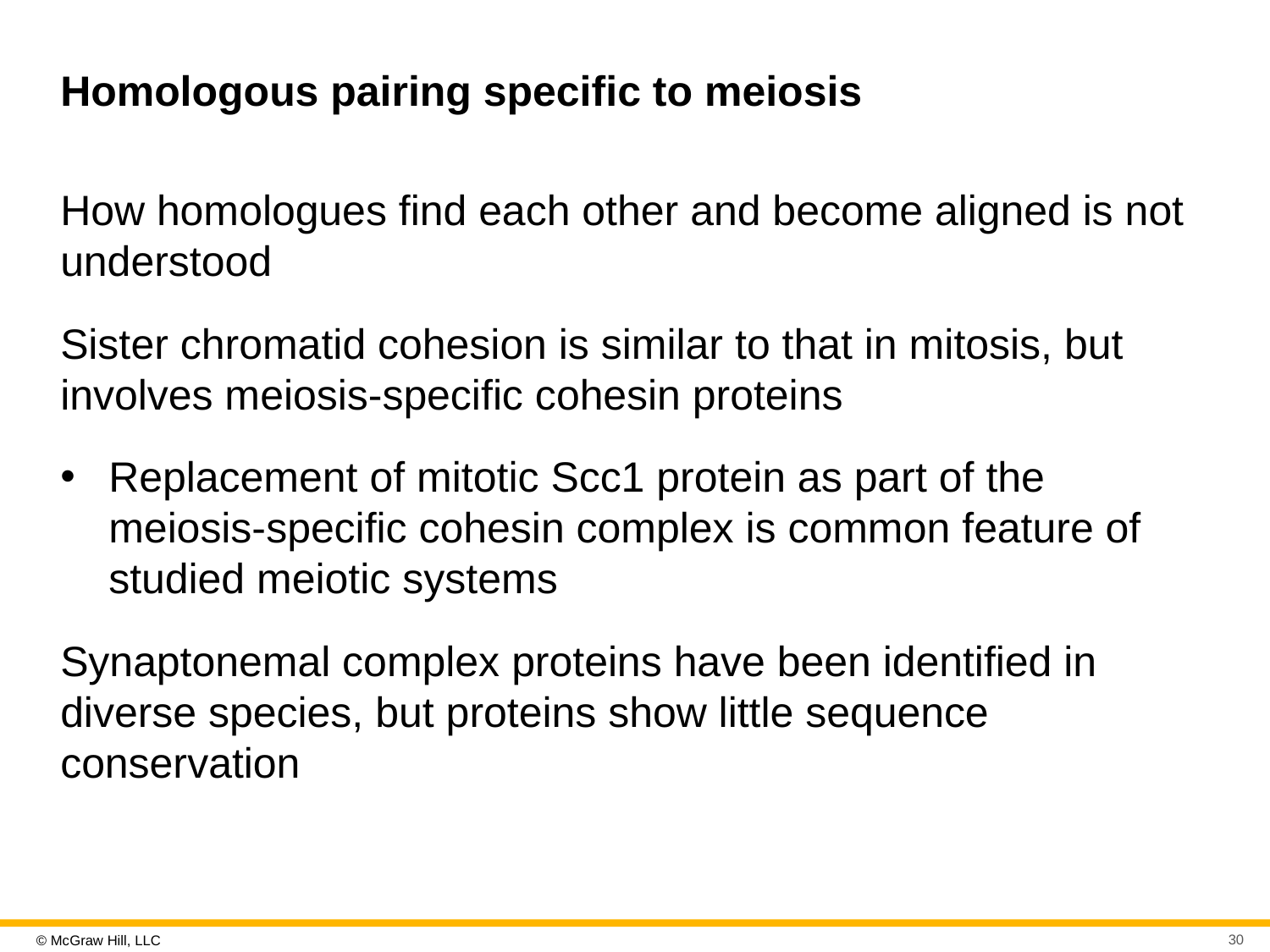

# Homologous pairing specific to meiosis
How homologues find each other and become aligned is not understood
Sister chromatid cohesion is similar to that in mitosis, but involves meiosis-specific cohesin proteins
Replacement of mitotic Scc1 protein as part of the meiosis-specific cohesin complex is common feature of studied meiotic systems
Synaptonemal complex proteins have been identified in diverse species, but proteins show little sequence conservation
30